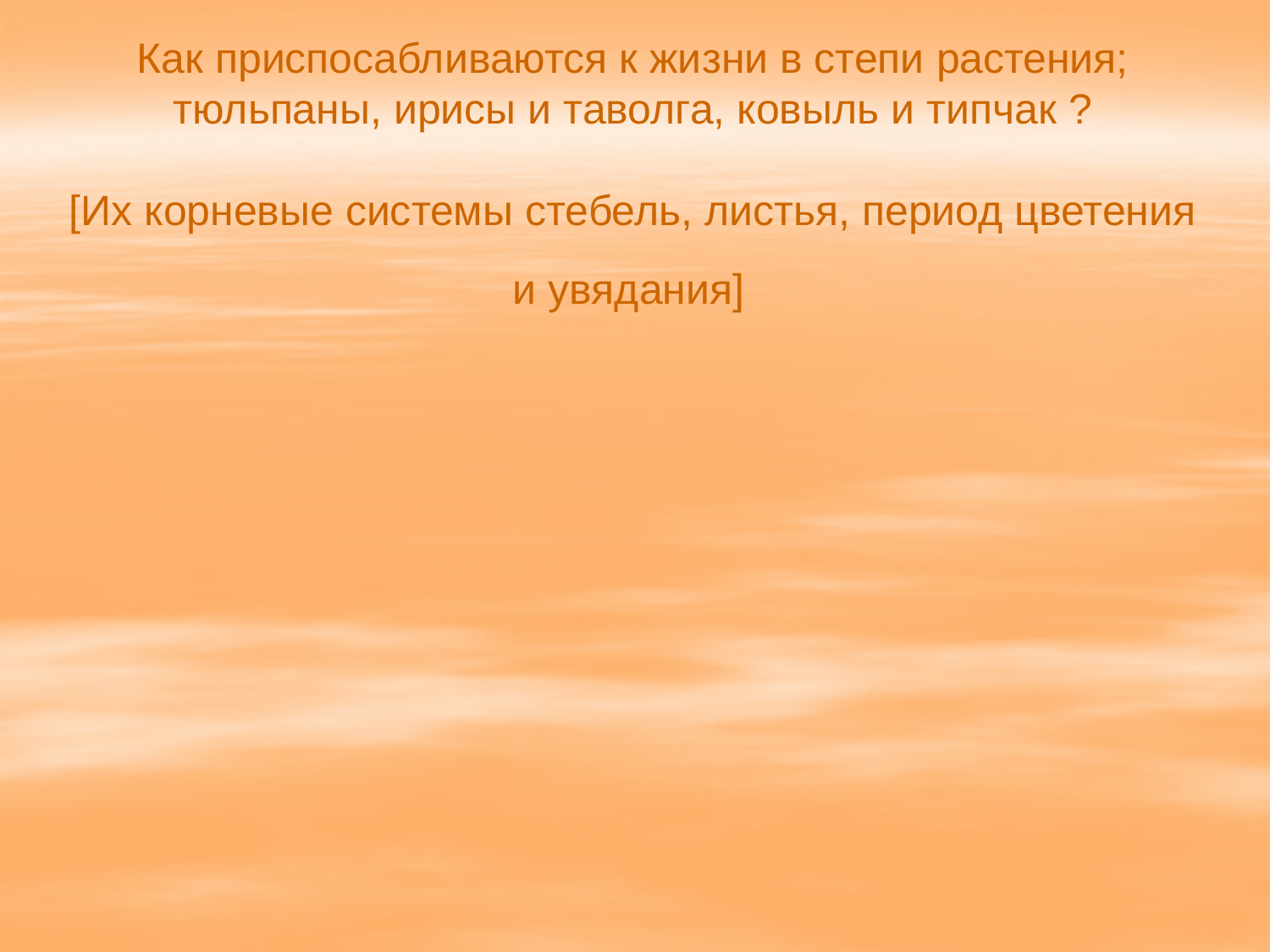

# Как приспосабливаются к жизни в степи растения; тюльпаны, ирисы и таволга, ковыль и типчак ? [Их корневые системы стебель, листья, период цветения и увядания]